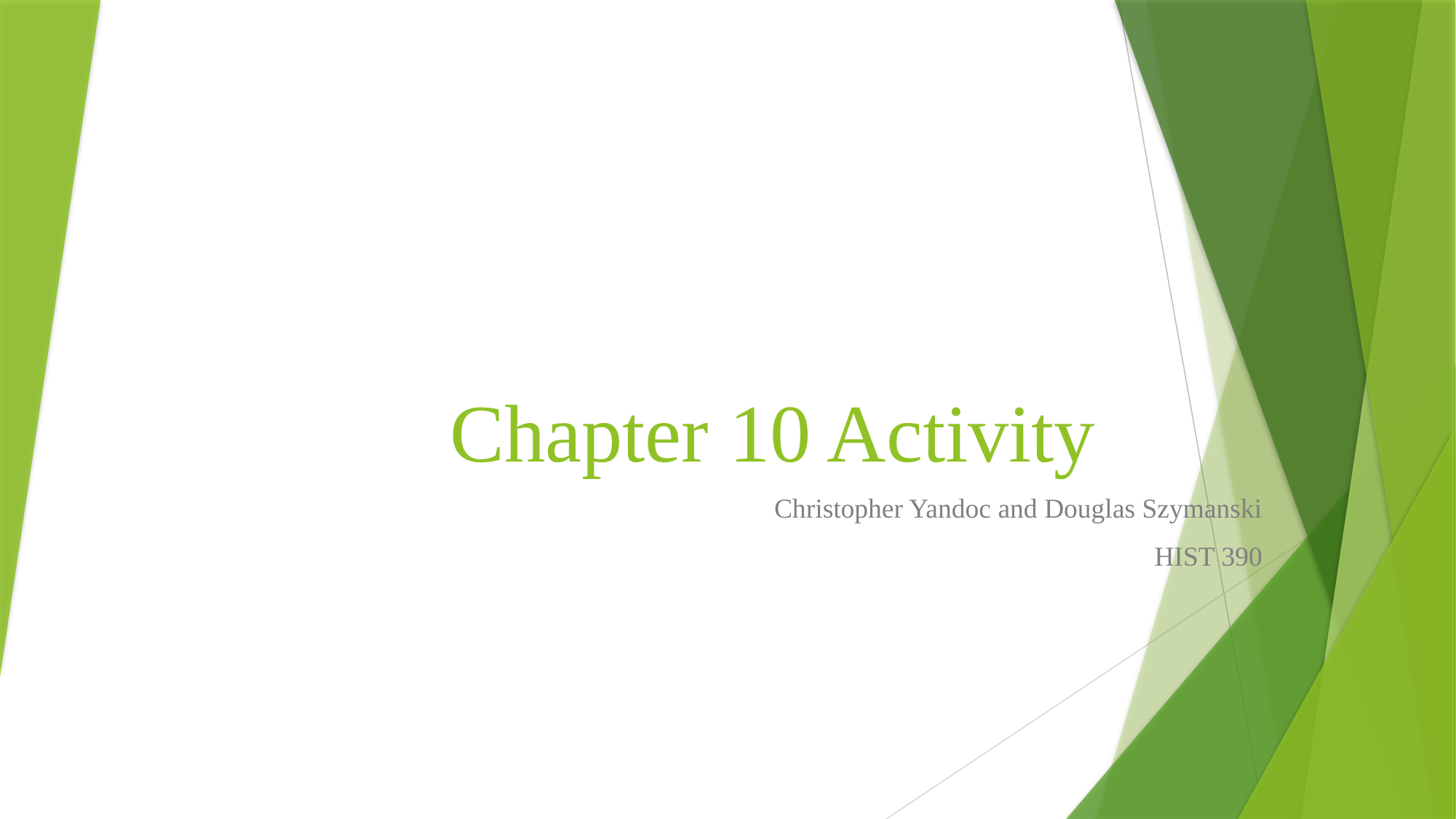

# Chapter 10 Activity
Christopher Yandoc and Douglas Szymanski
HIST 390